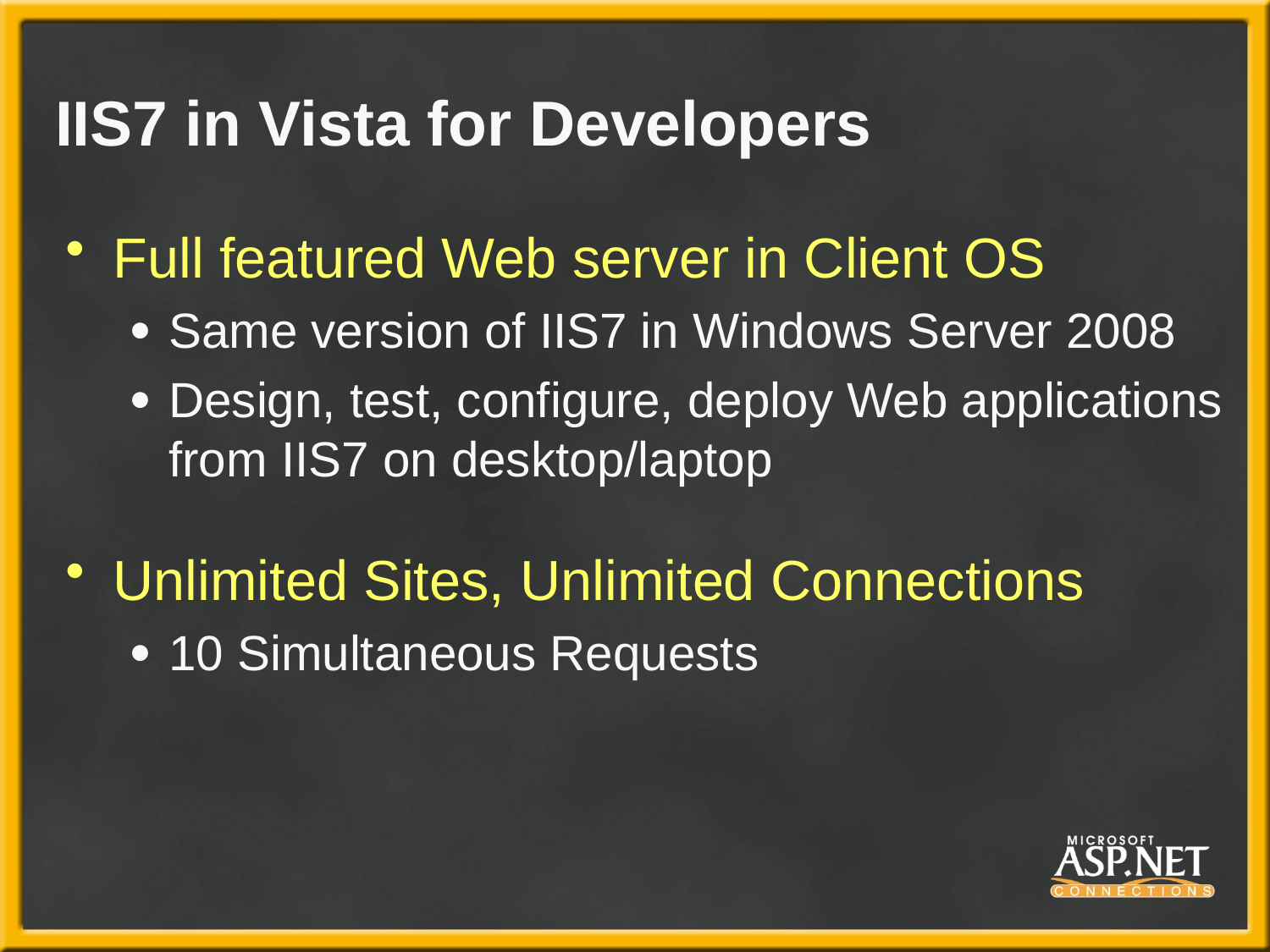

IIS7 in Vista for Developers
Full featured Web server in Client OS
Same version of IIS7 in Windows Server 2008
Design, test, configure, deploy Web applications from IIS7 on desktop/laptop

Unlimited Sites, Unlimited Connections
10 Simultaneous Requests